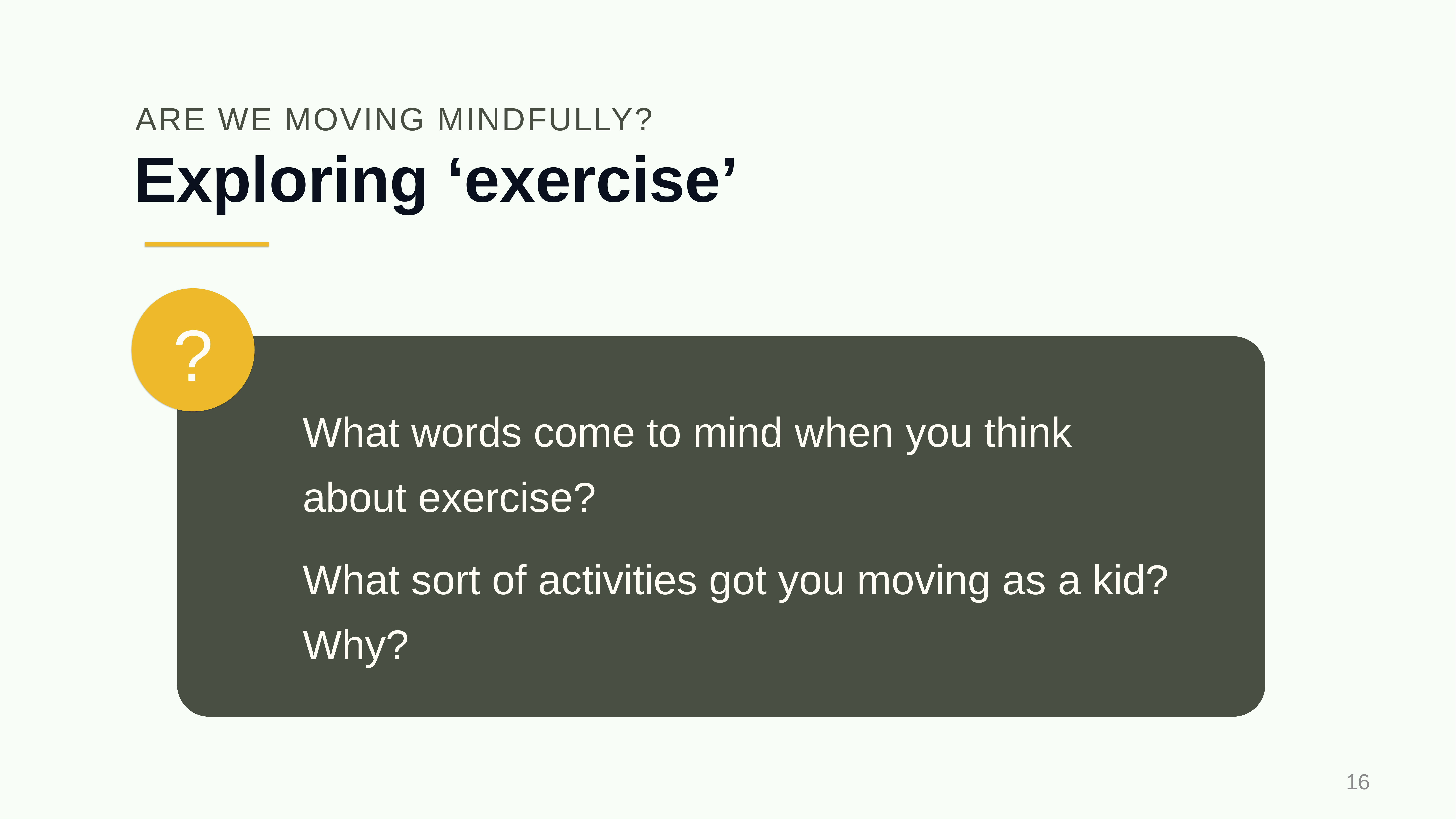

ARE WE MOVING MINDFULLY?
# Exploring ‘exercise’

?

What words come to mind when you think about exercise?
What sort of activities got you moving as a kid? Why?
16